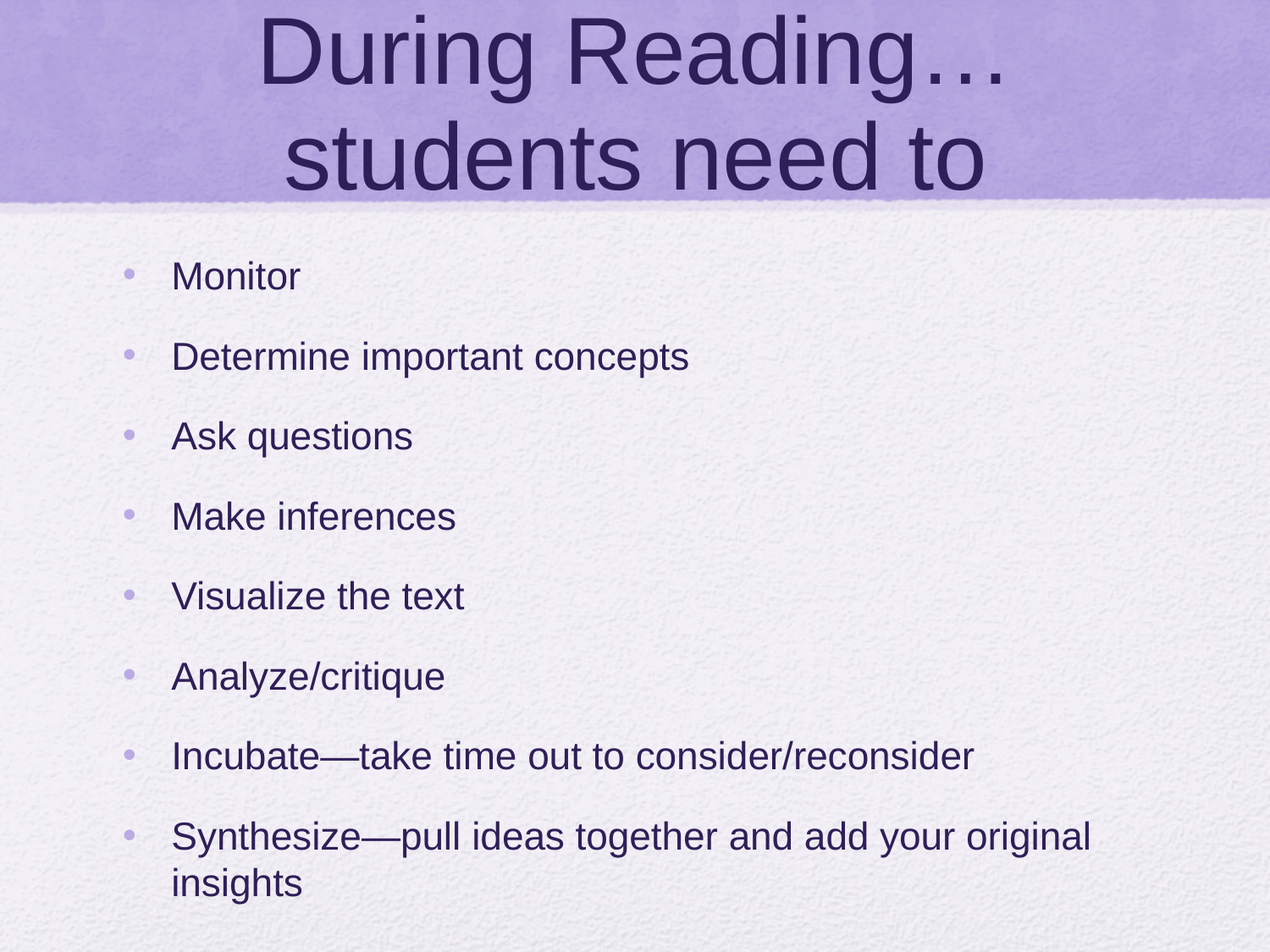

# During Reading…students need to
Monitor
Determine important concepts
Ask questions
Make inferences
Visualize the text
Analyze/critique
Incubate—take time out to consider/reconsider
Synthesize—pull ideas together and add your original insights